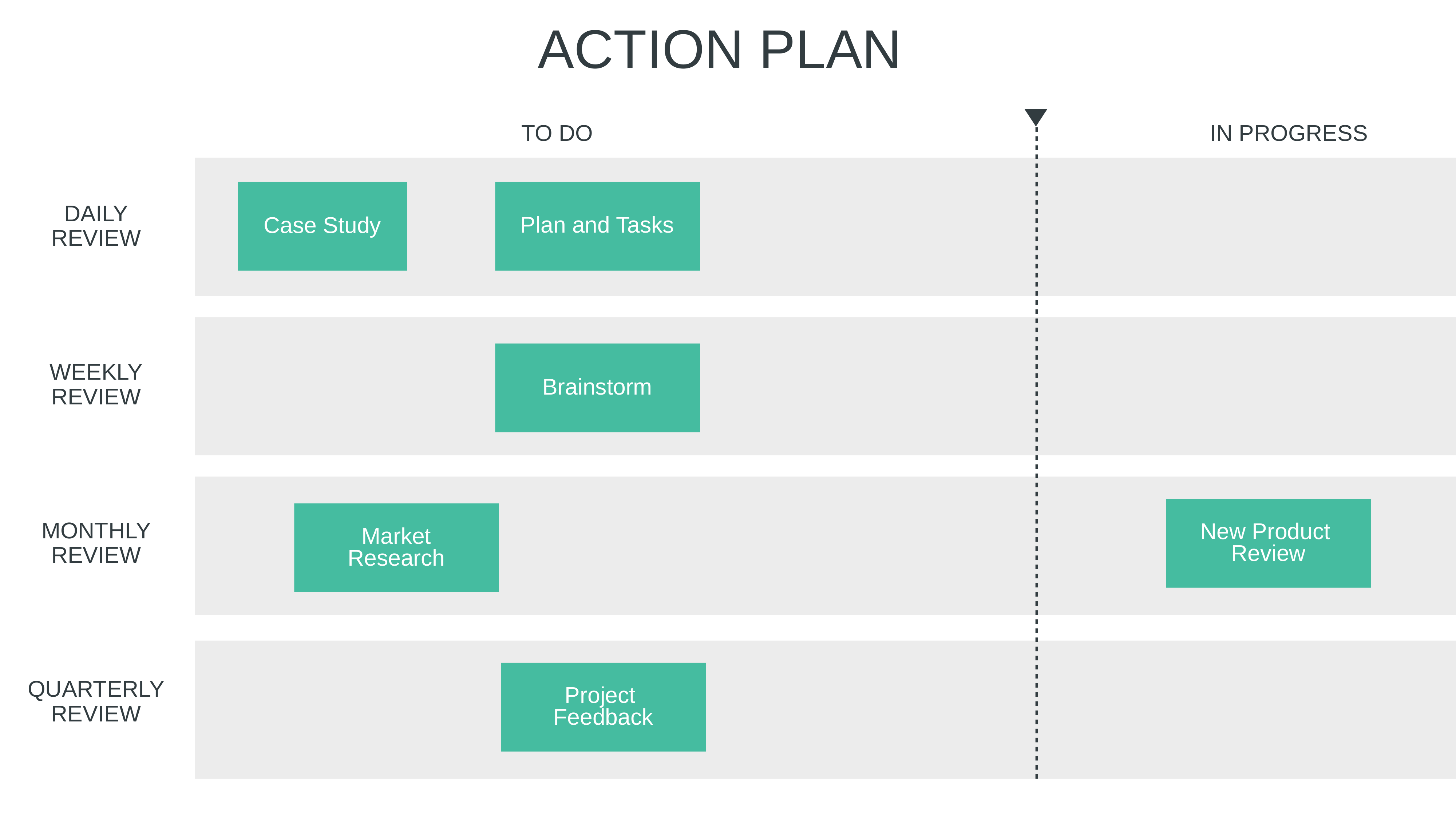

Action Plan

TO Do
in progress

Plan and Tasks
DAILY REVIEW
Case Study

WEEKLY REVIEW
Brainstorm

New Product
Review
Market
Research
MONTHLY REVIEW

Project
Feedback
quarterly REVIEW